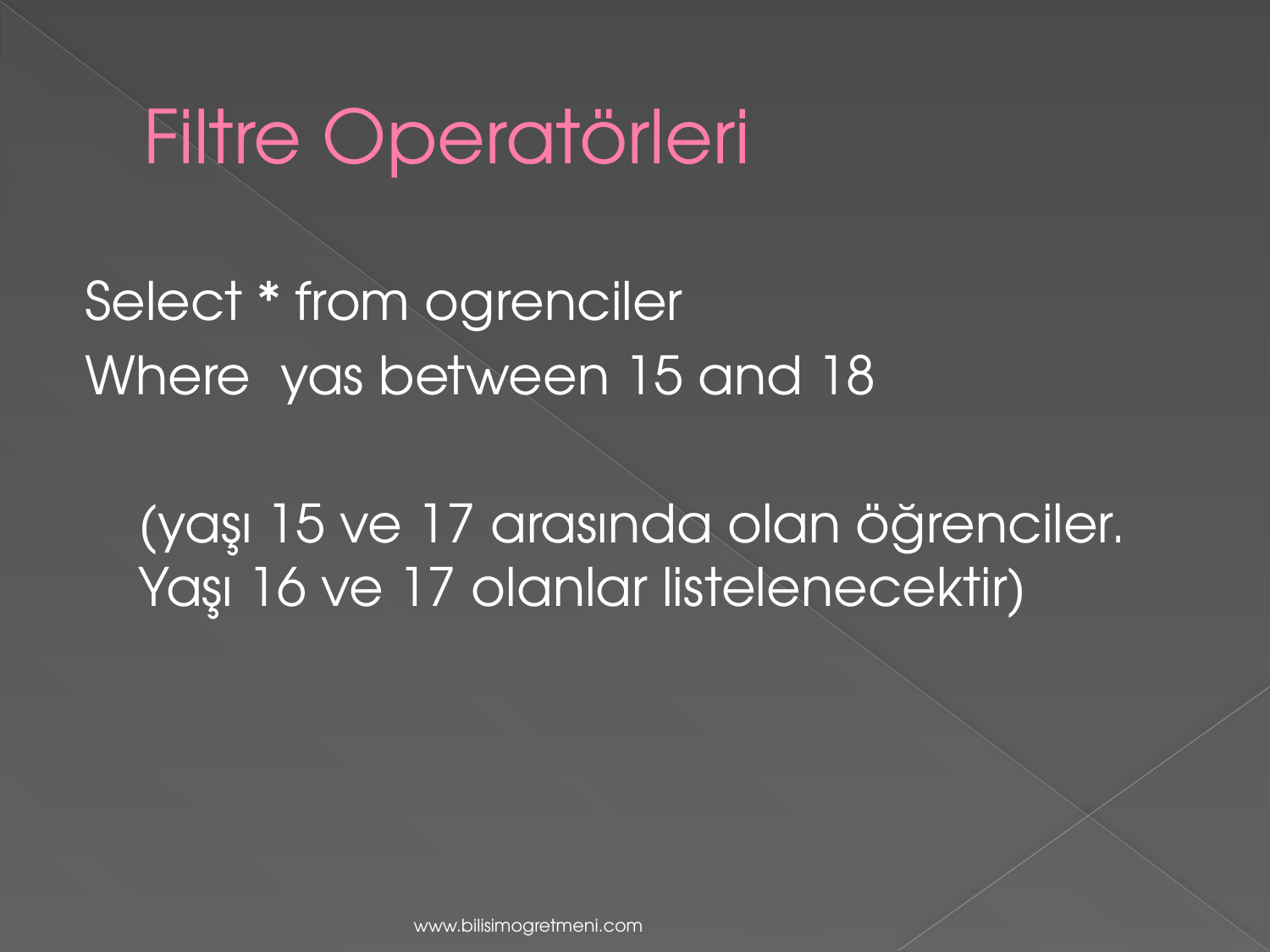

# Filtre Operatörleri
Select * from ogrenciler
Where  yas between 15 and 18

	(yaşı 15 ve 17 arasında olan öğrenciler. Yaşı 16 ve 17 olanlar listelenecektir)
www.bilisimogretmeni.com